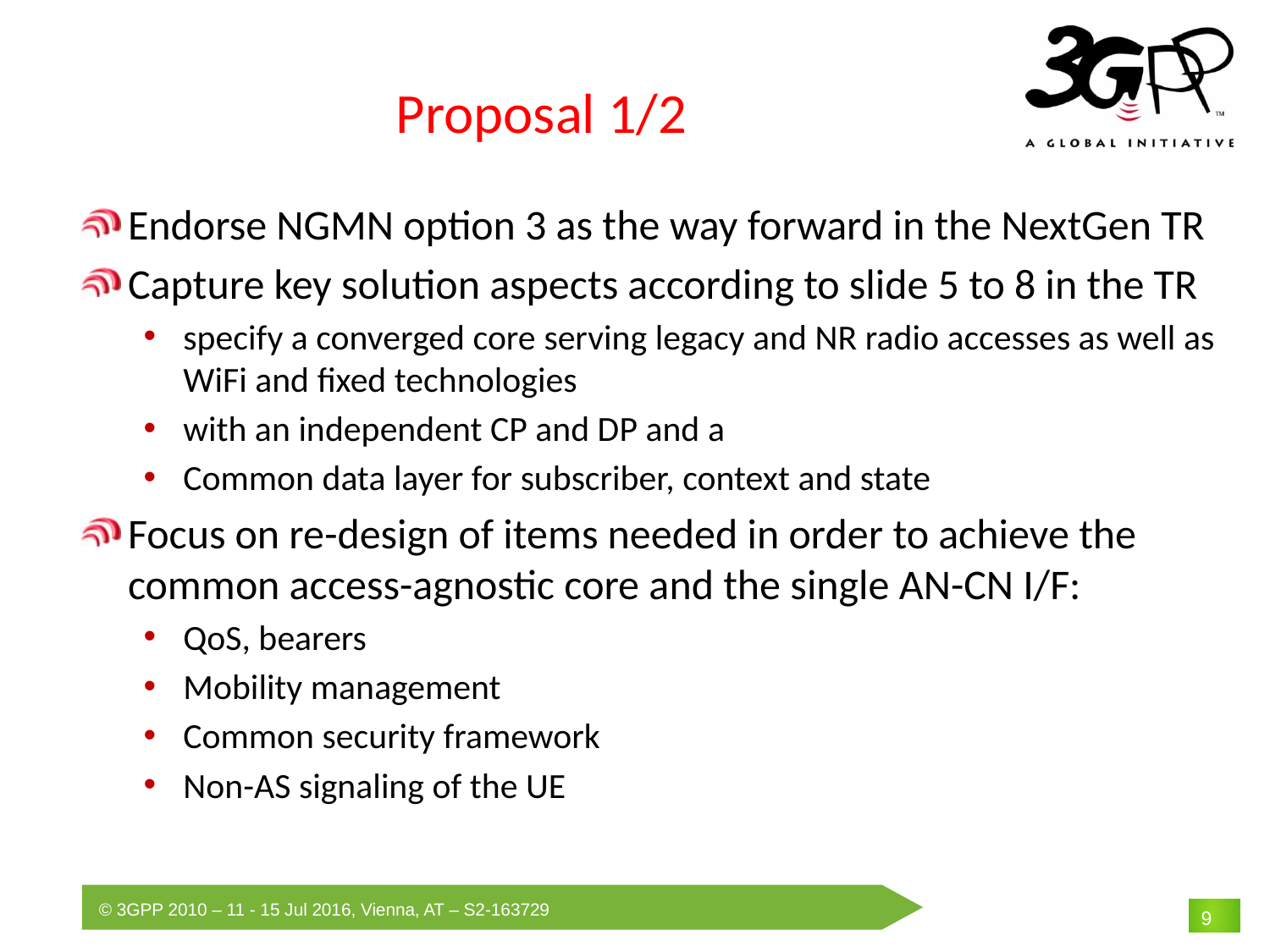

# Proposal 1/2
Endorse NGMN option 3 as the way forward in the NextGen TR
Capture key solution aspects according to slide 5 to 8 in the TR
specify a converged core serving legacy and NR radio accesses as well as WiFi and fixed technologies
with an independent CP and DP and a
Common data layer for subscriber, context and state
Focus on re-design of items needed in order to achieve the  common access-agnostic core and the single AN-CN I/F:
QoS, bearers
Mobility management
Common security framework
Non-AS signaling of the UE

9